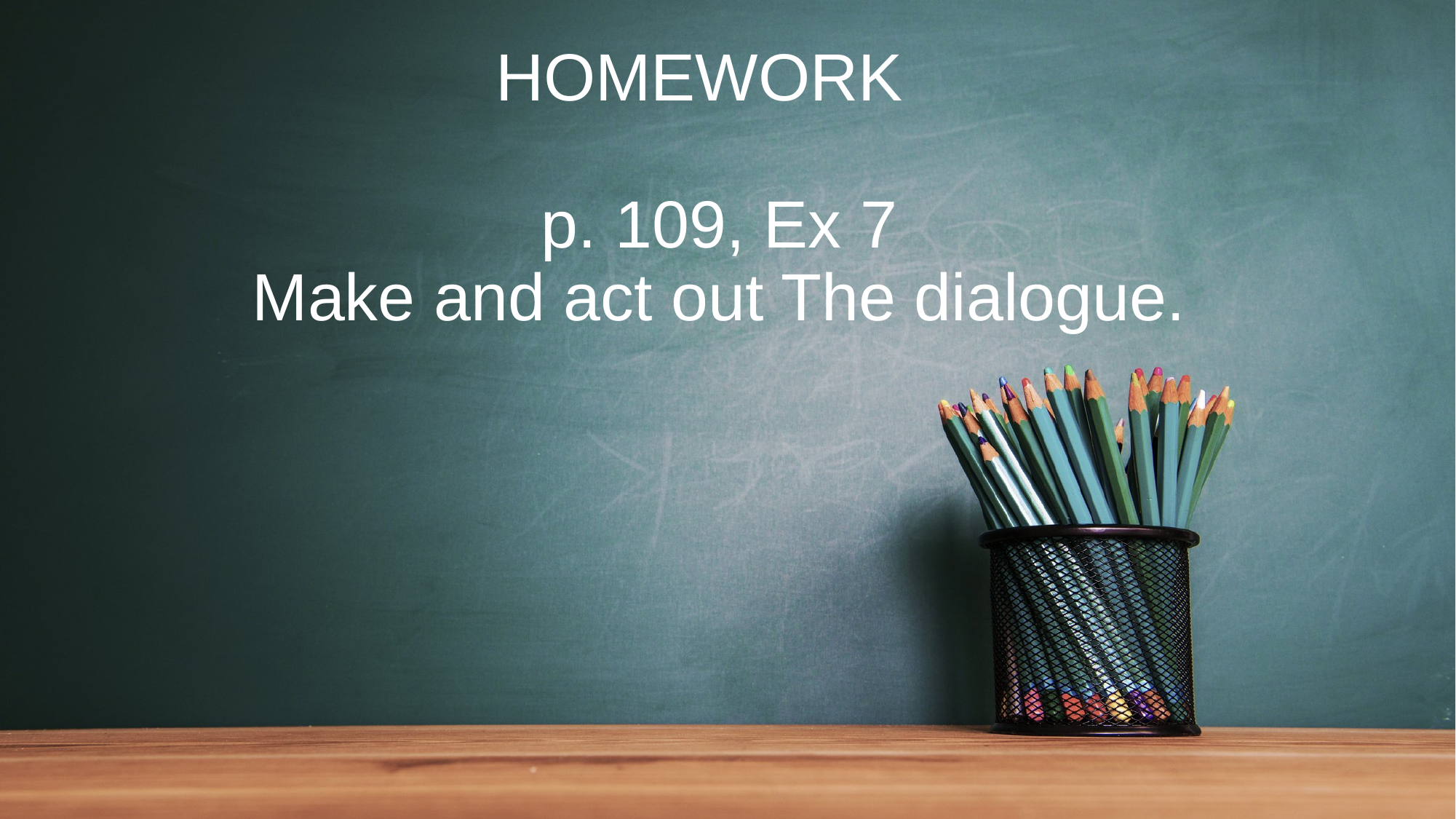

# HOMEWORK
p. 109, Ex 7
Make and act out The dialogue.